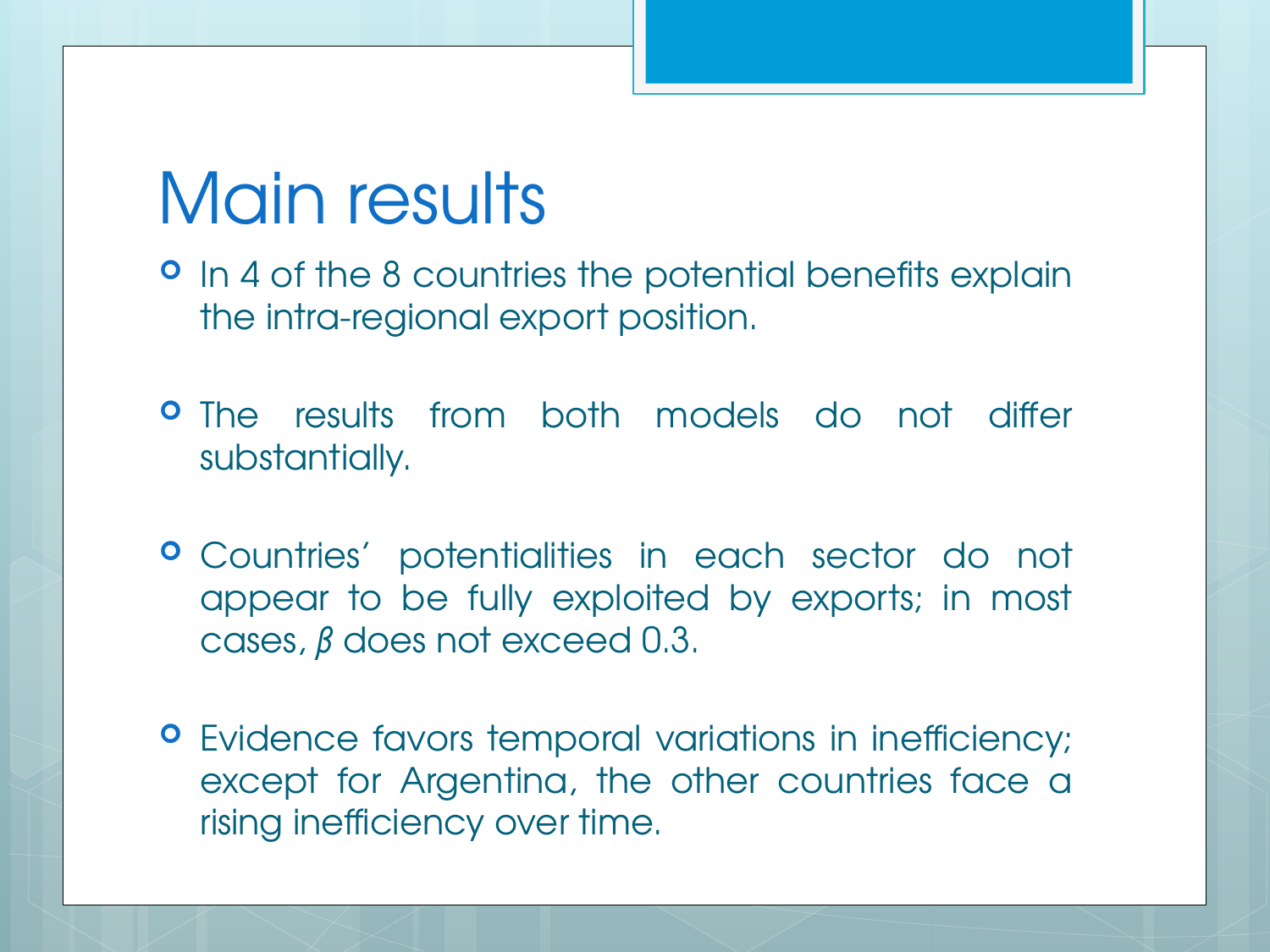

# Main results
In 4 of the 8 countries the potential benefits explain the intra-regional export position.

The results from both models do not differ substantially.

Countries’ potentialities in each sector do not appear to be fully exploited by exports; in most cases, β does not exceed 0.3.

Evidence favors temporal variations in inefficiency; except for Argentina, the other countries face a rising inefficiency over time.